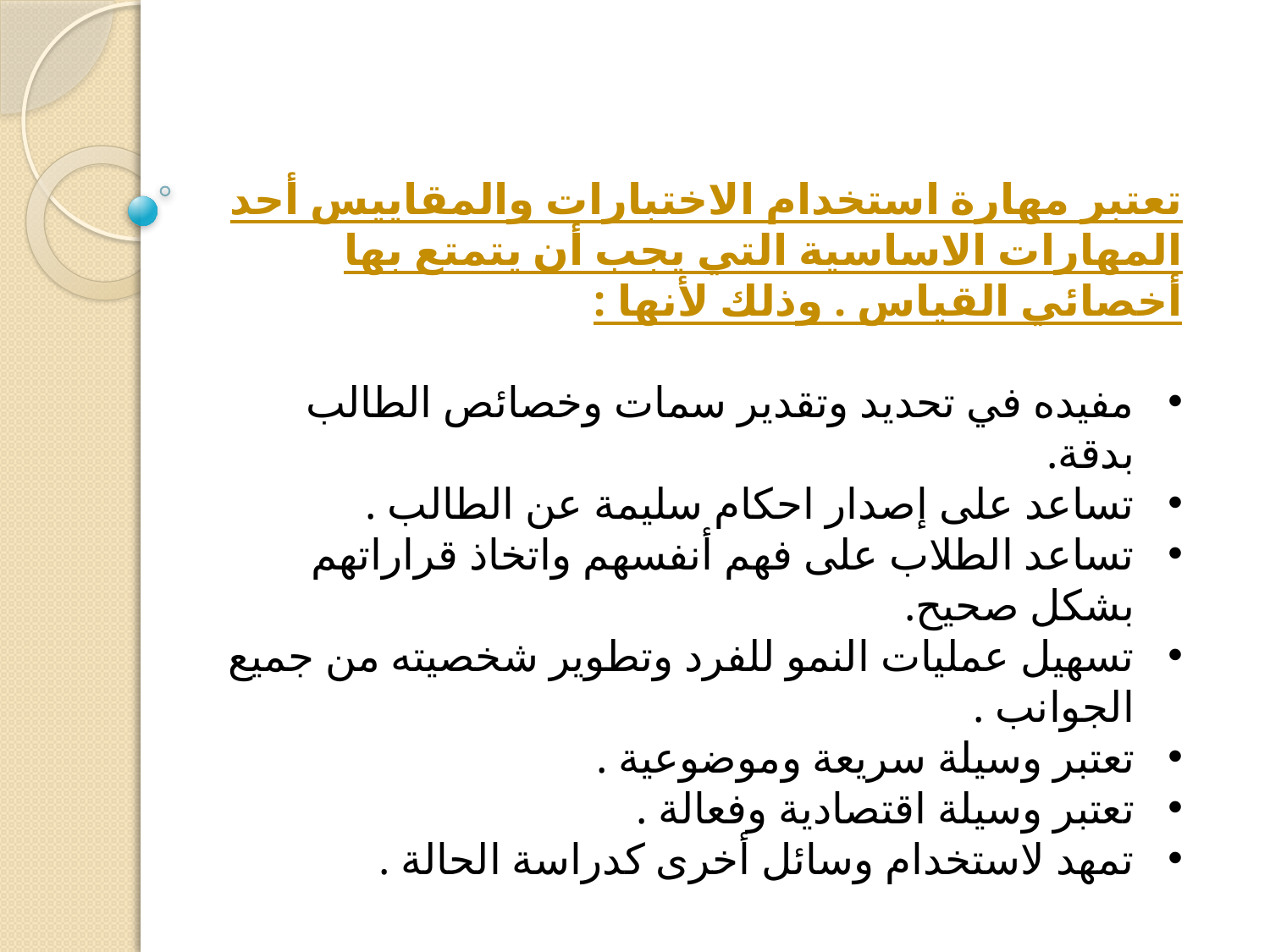

تعتبر مهارة استخدام الاختبارات والمقاييس أحد المهارات الاساسية التي يجب أن يتمتع بها أخصائي القياس . وذلك لأنها :

مفيده في تحديد وتقدير سمات وخصائص الطالب بدقة.
تساعد على إصدار احكام سليمة عن الطالب .
تساعد الطلاب على فهم أنفسهم واتخاذ قراراتهم بشكل صحيح.
تسهيل عمليات النمو للفرد وتطوير شخصيته من جميع الجوانب .
تعتبر وسيلة سريعة وموضوعية .
تعتبر وسيلة اقتصادية وفعالة .
تمهد لاستخدام وسائل أخرى كدراسة الحالة .